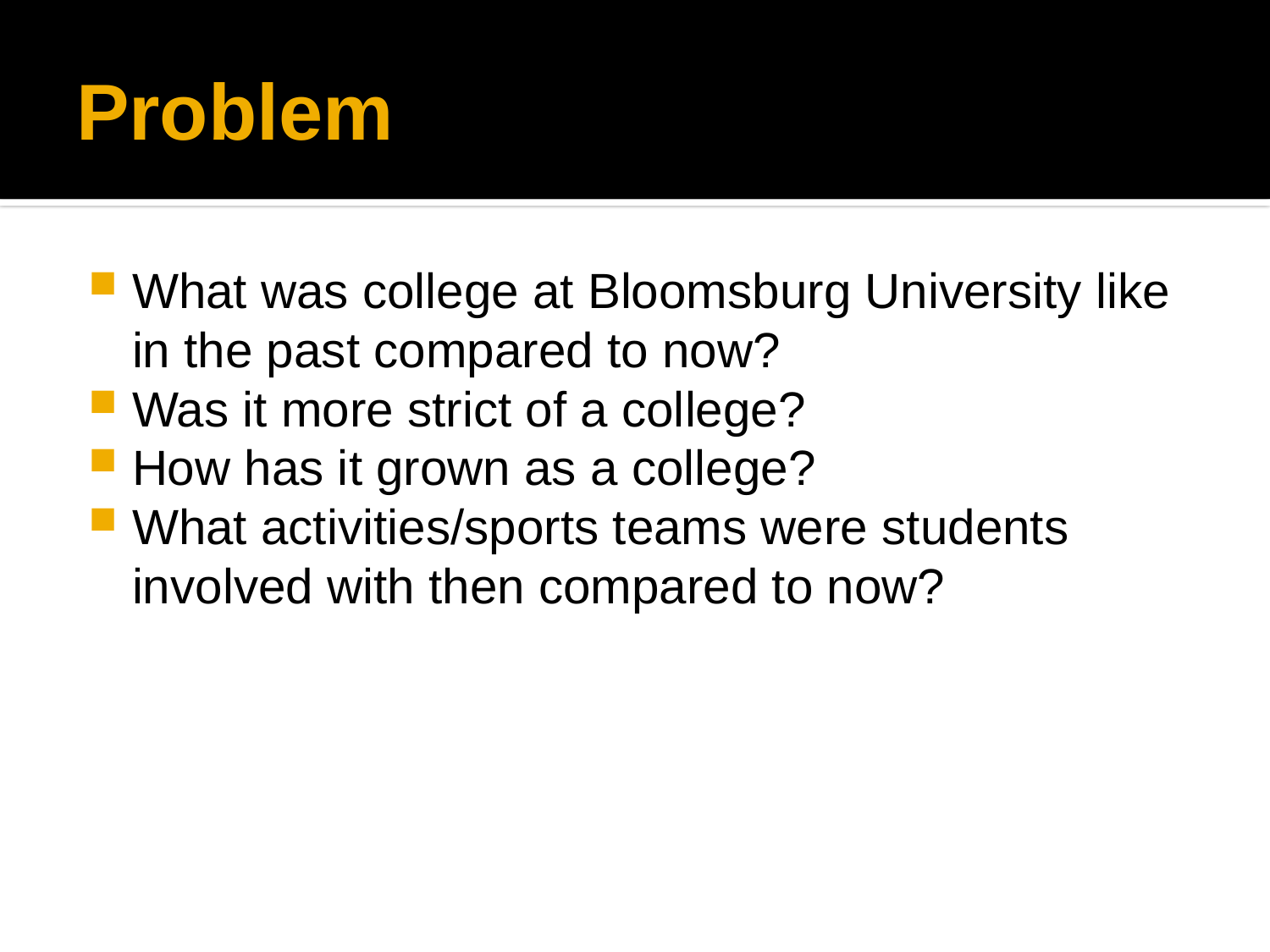

# Problem
What was college at Bloomsburg University like in the past compared to now?
Was it more strict of a college?
How has it grown as a college?
What activities/sports teams were students involved with then compared to now?